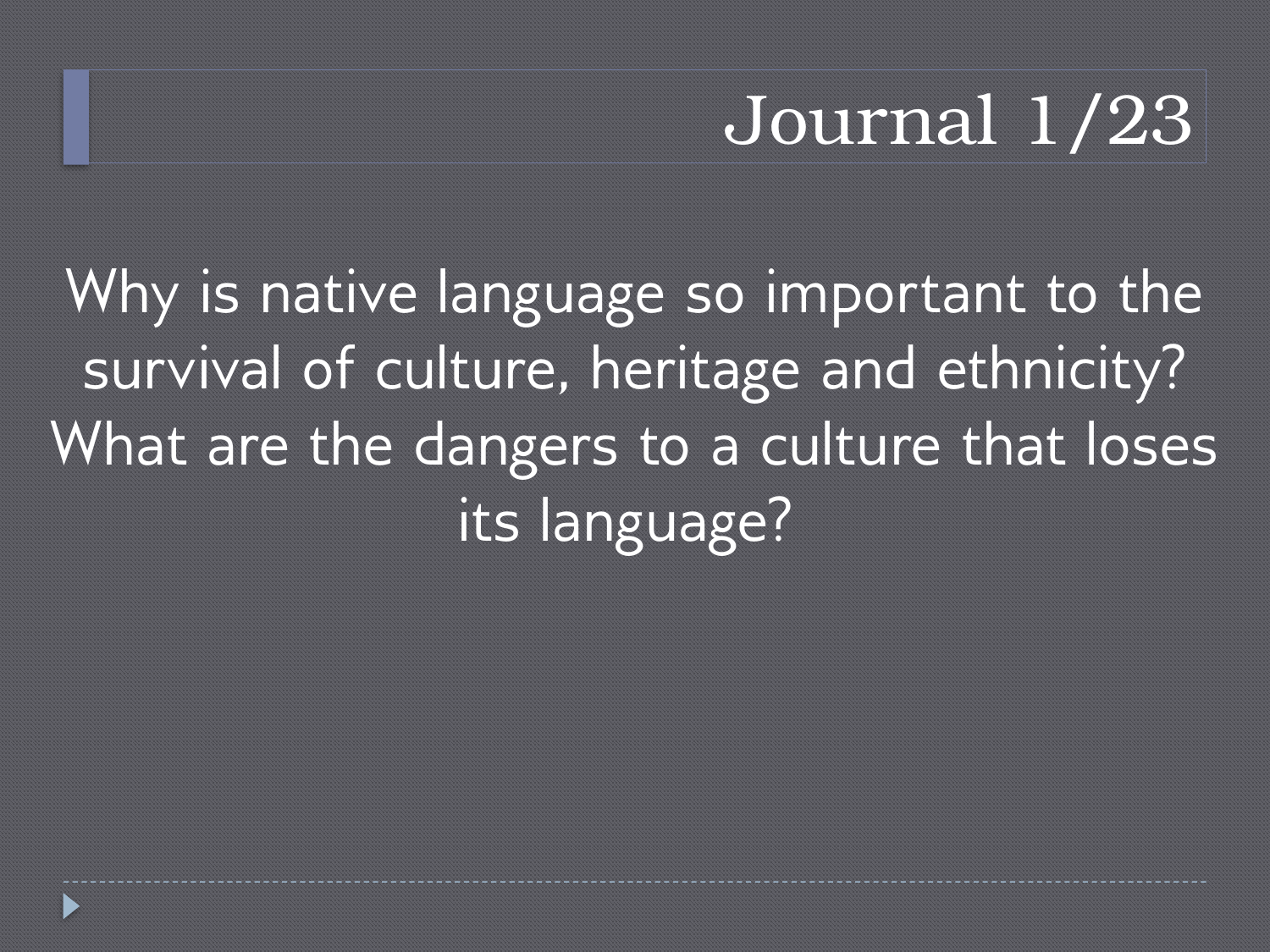

# Journal 1/23
Why is native language so important to the survival of culture, heritage and ethnicity? What are the dangers to a culture that loses its language?